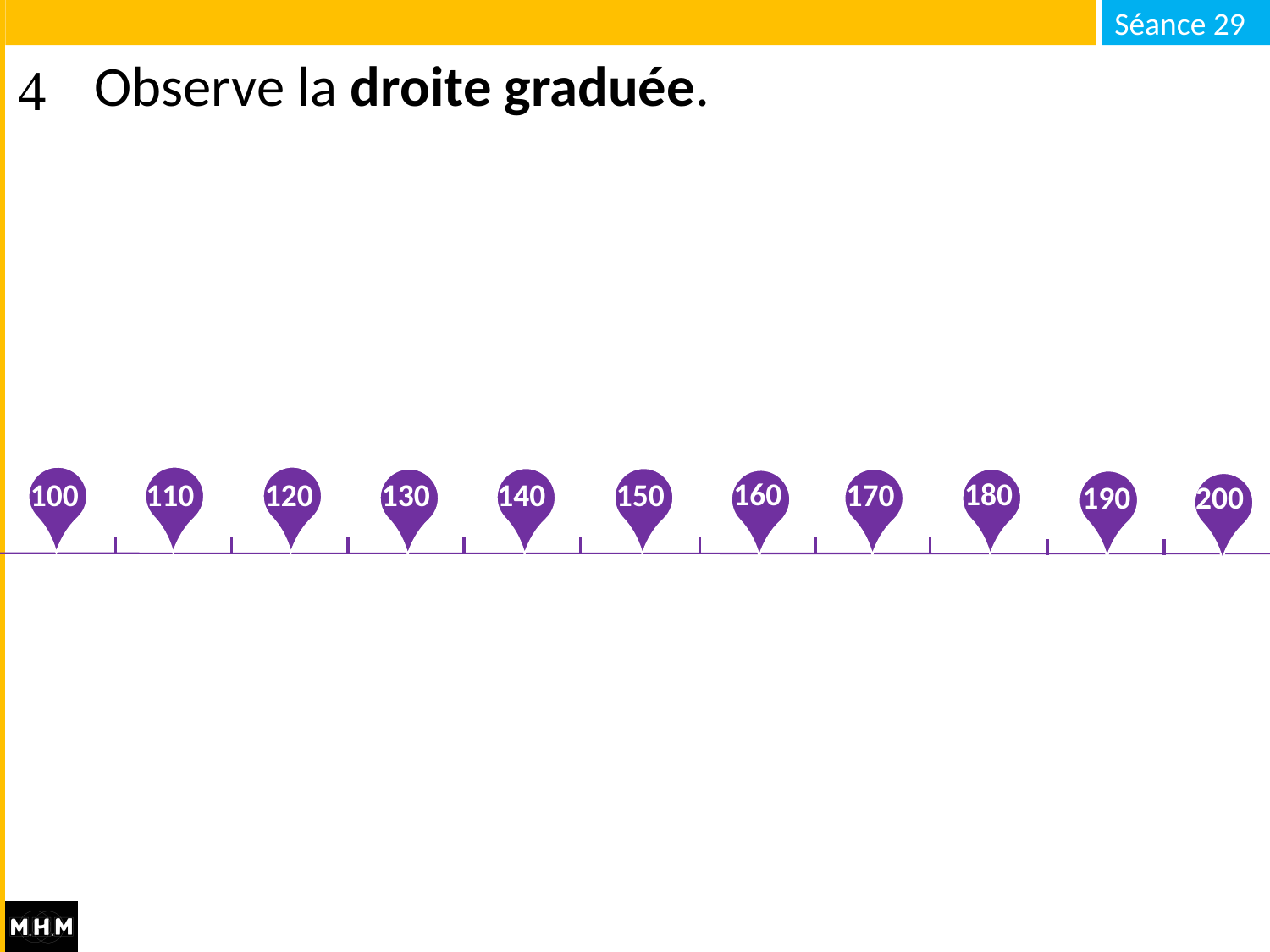

# Observe la droite graduée.

160
180
100
120
130
150

170
110
140

190
200